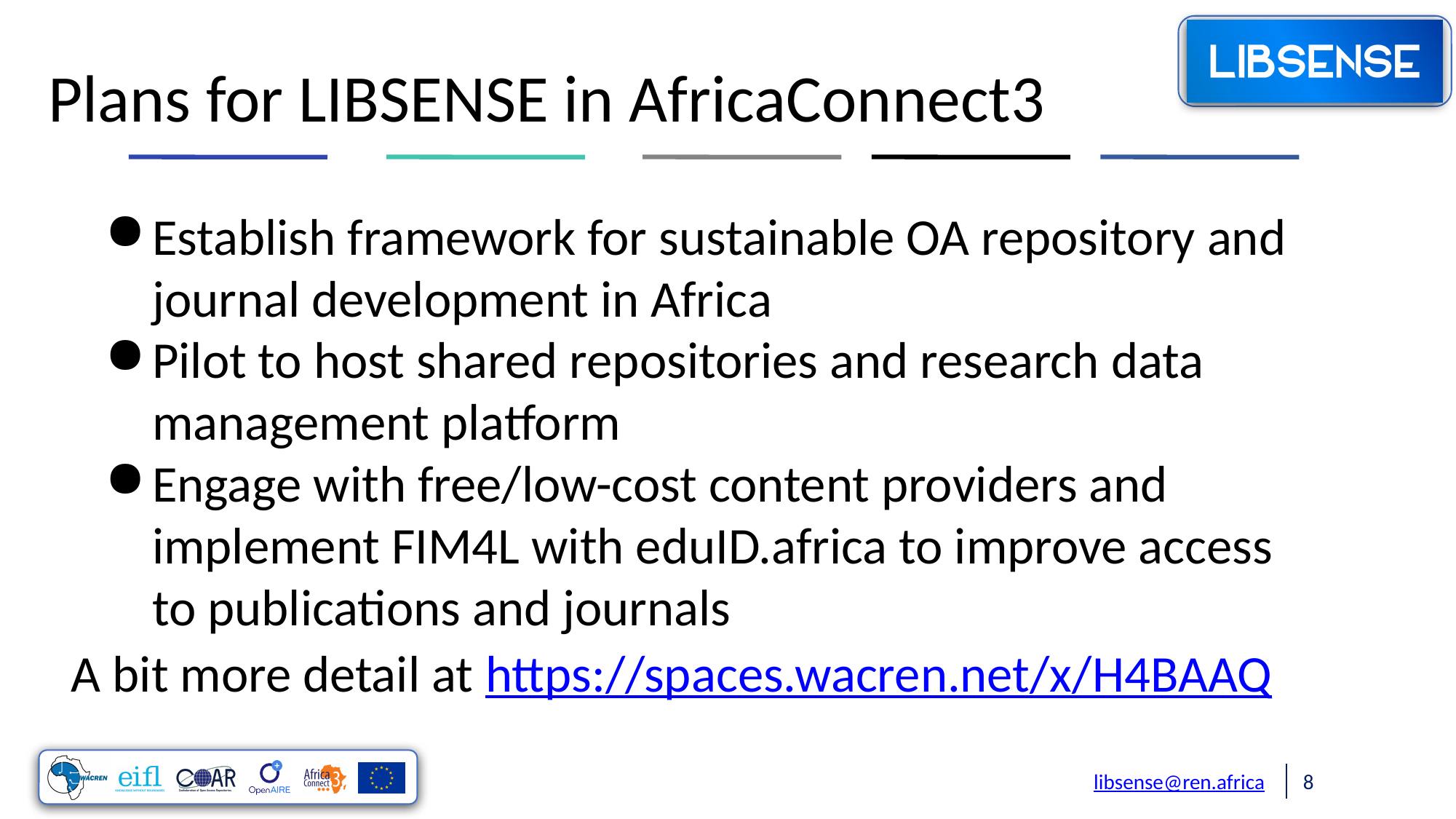

Plans for LIBSENSE in AfricaConnect3

Establish framework for sustainable OA repository and journal development in Africa
Pilot to host shared repositories and research data management platform
Engage with free/low-cost content providers and implement FIM4L with eduID.africa to improve access to publications and journals
  A bit more detail at https://spaces.wacren.net/x/H4BAAQ

libsense@ren.africa
8